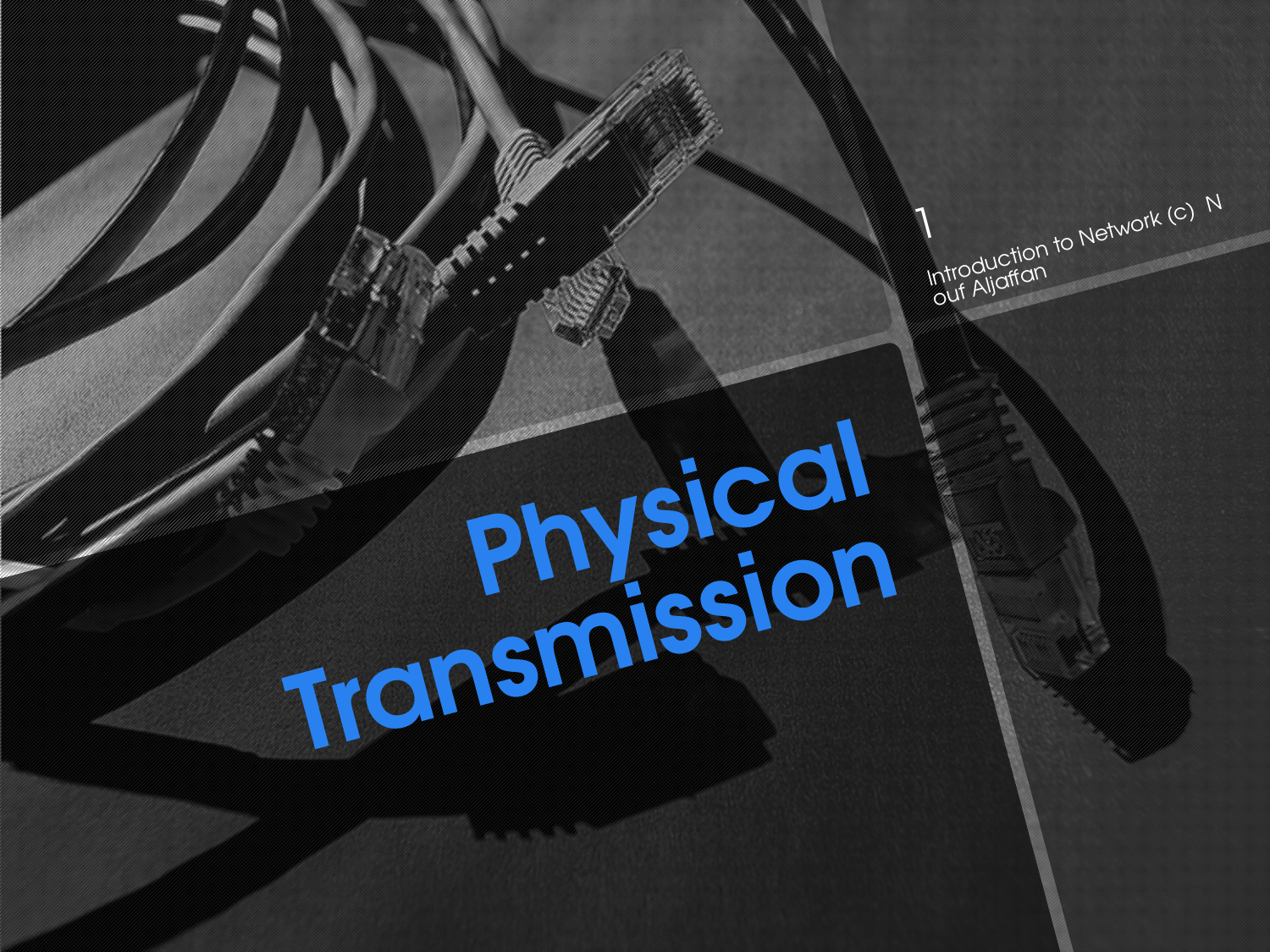

1
Introduction to Network (c)  Nouf Aljaffan
# Physical Transmission